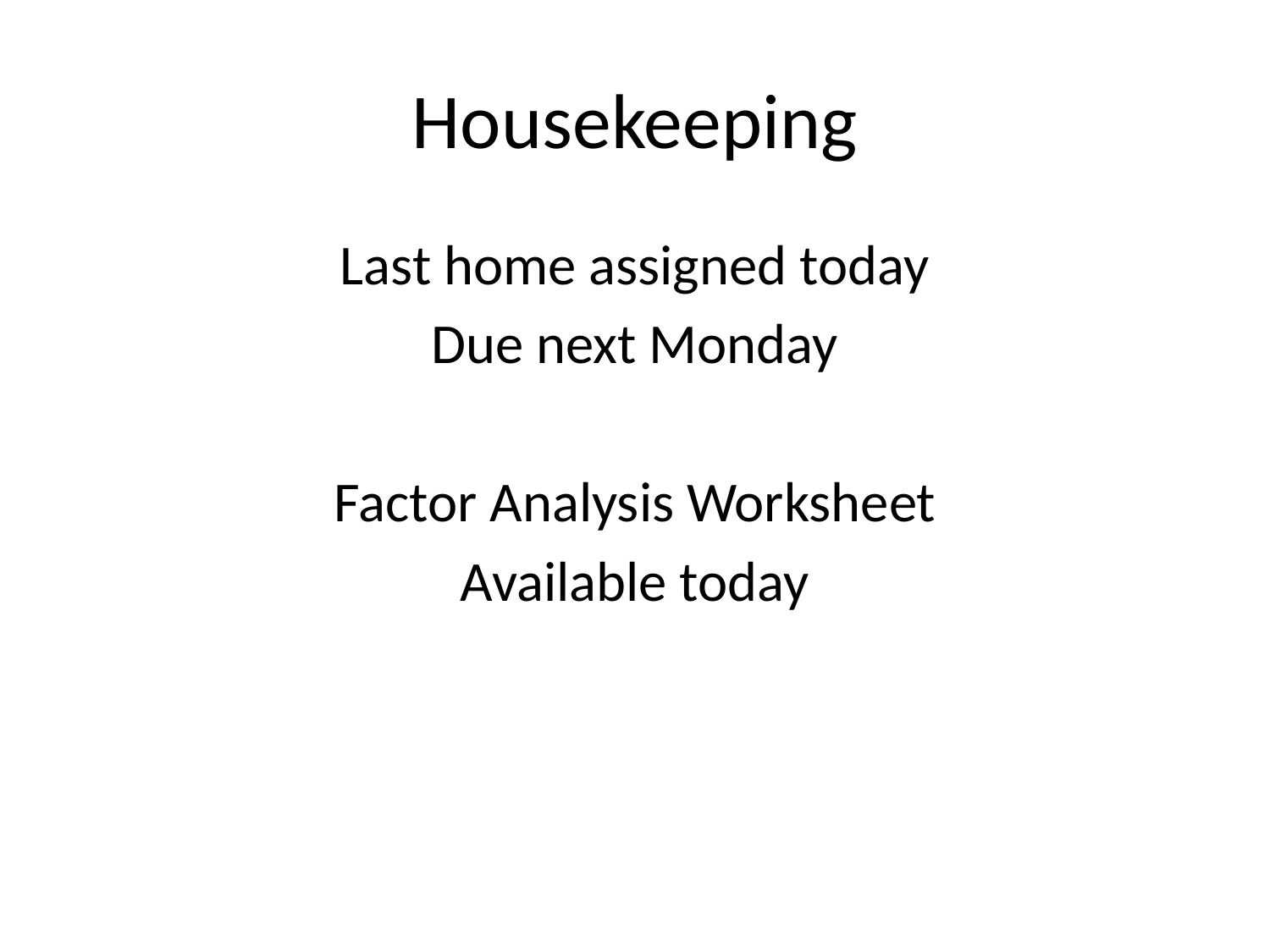

# Housekeeping
Last home assigned today
Due next Monday

Factor Analysis Worksheet
Available today